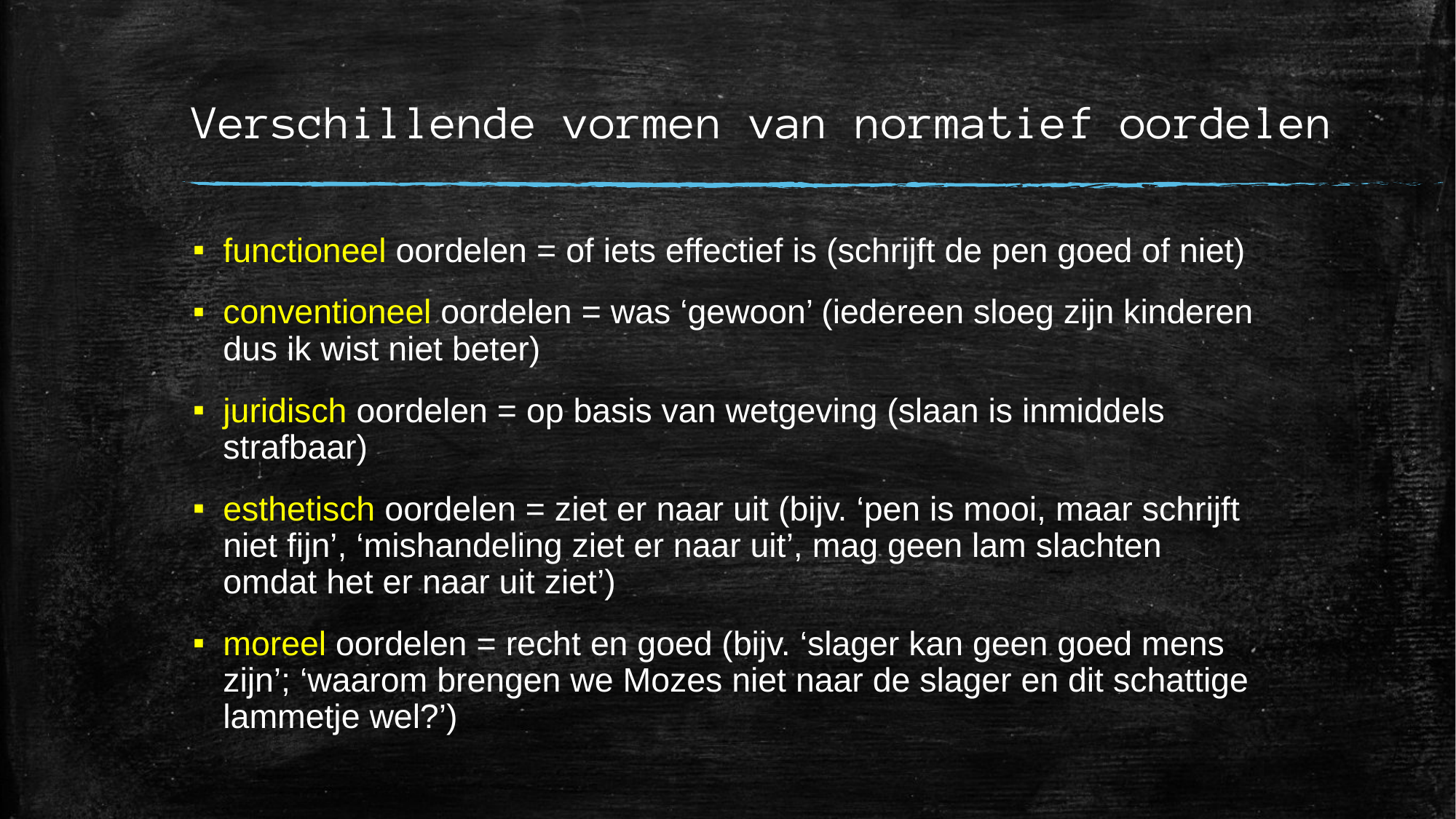

# Verschillende vormen van normatief oordelen
functioneel oordelen = of iets effectief is (schrijft de pen goed of niet)
conventioneel oordelen = was ‘gewoon’ (iedereen sloeg zijn kinderen dus ik wist niet beter)
juridisch oordelen = op basis van wetgeving (slaan is inmiddels strafbaar)
esthetisch oordelen = ziet er naar uit (bijv. ‘pen is mooi, maar schrijft niet fijn’, ‘mishandeling ziet er naar uit’, mag geen lam slachten omdat het er naar uit ziet’)
moreel oordelen = recht en goed (bijv. ‘slager kan geen goed mens zijn’; ‘waarom brengen we Mozes niet naar de slager en dit schattige lammetje wel?’)